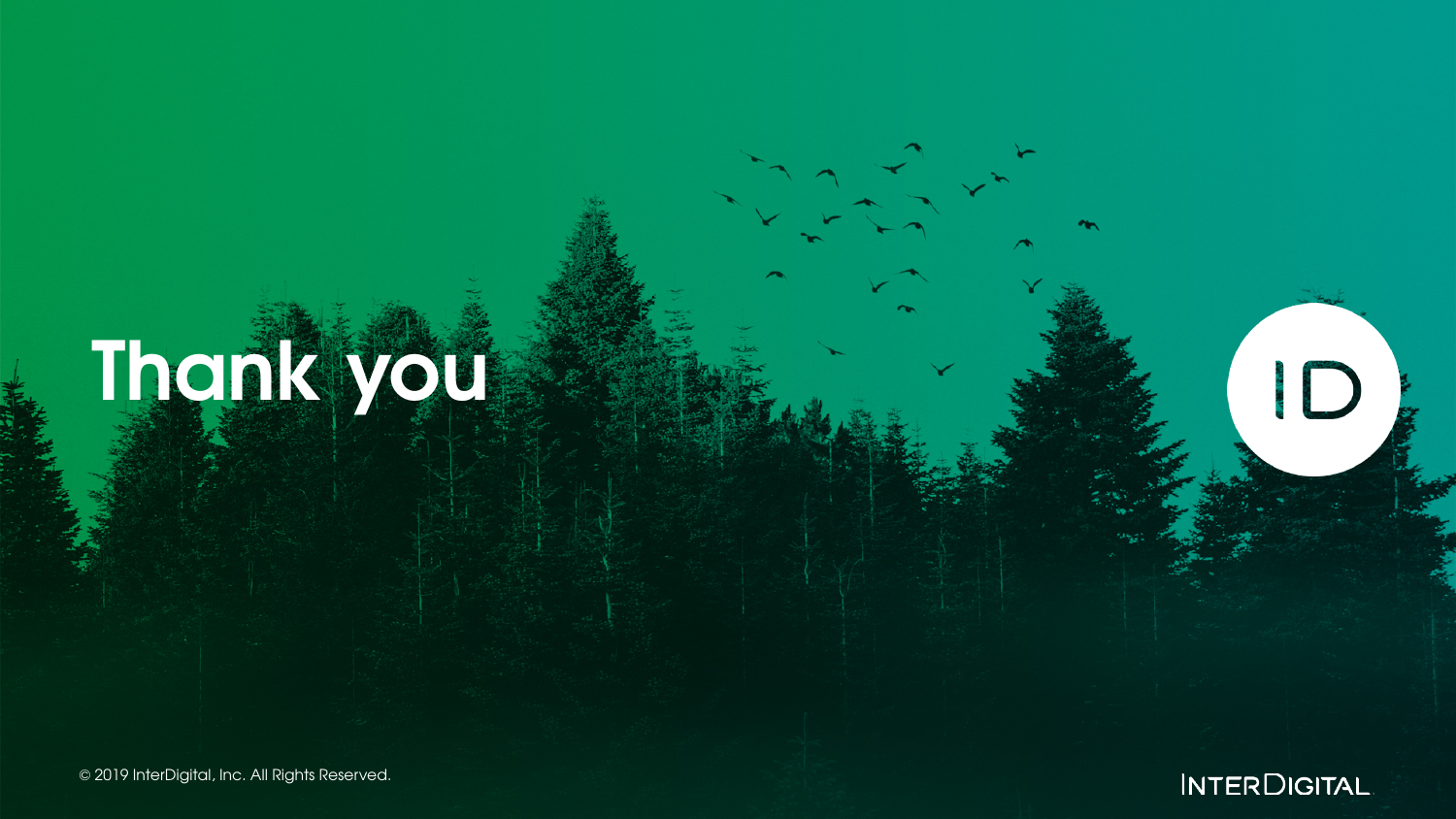

# Thank you
17
© 2019 InterDigital, Inc. All Rights Reserved.